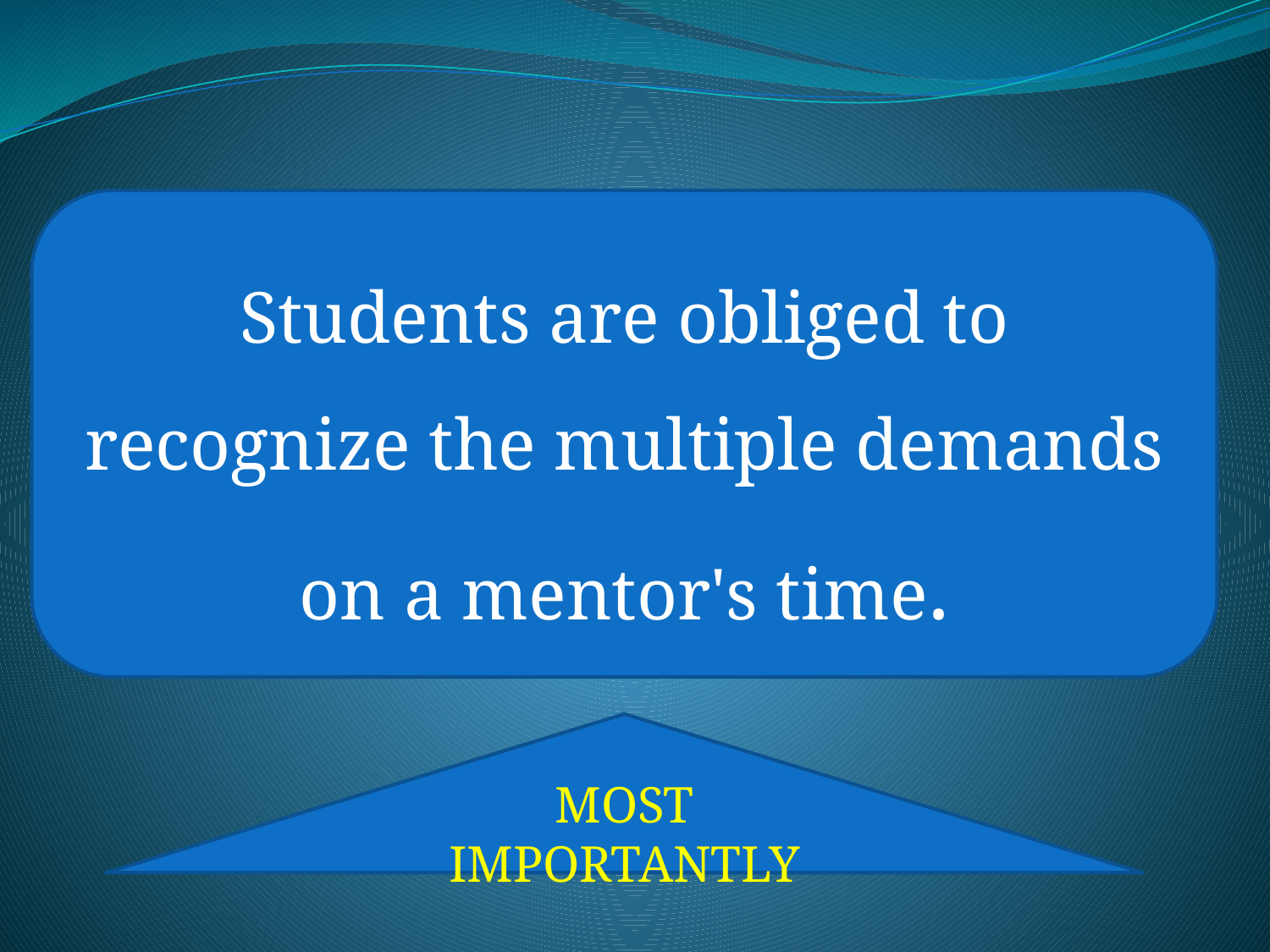

# What a MENTEE should  consider?
Students are obliged to recognize the multiple demands on a mentor's time.

MOST IMPORTANTLY